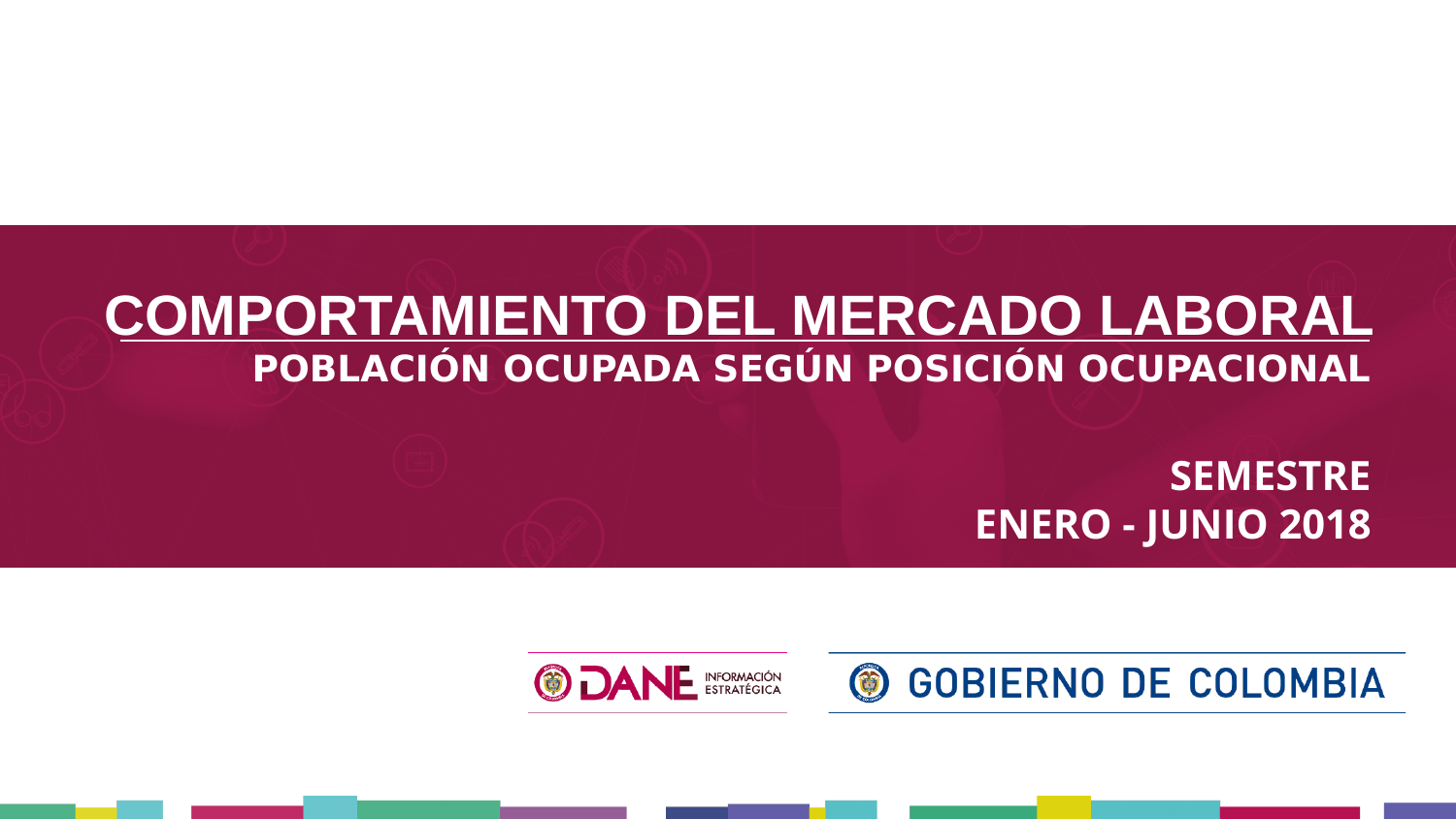

COMPORTAMIENTO DEL MERCADO LABORAL
POBLACIÓN OCUPADA SEGÚN POSICIÓN OCUPACIONAL

SEMESTRE
ENERO - JUNIO 2018